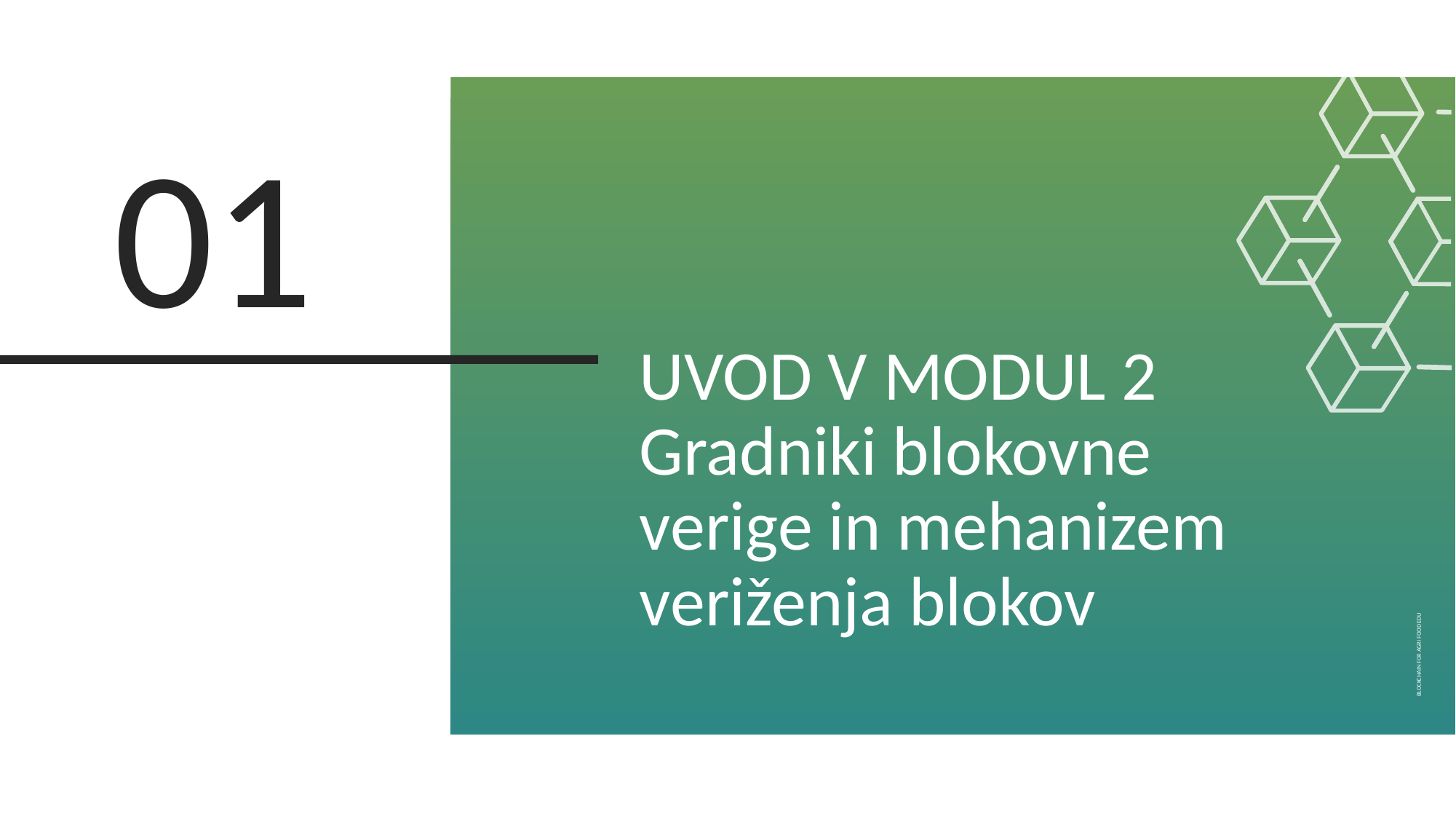

01
UVOD V MODUL 2
Gradniki blokovne verige in mehanizem veriženja blokov